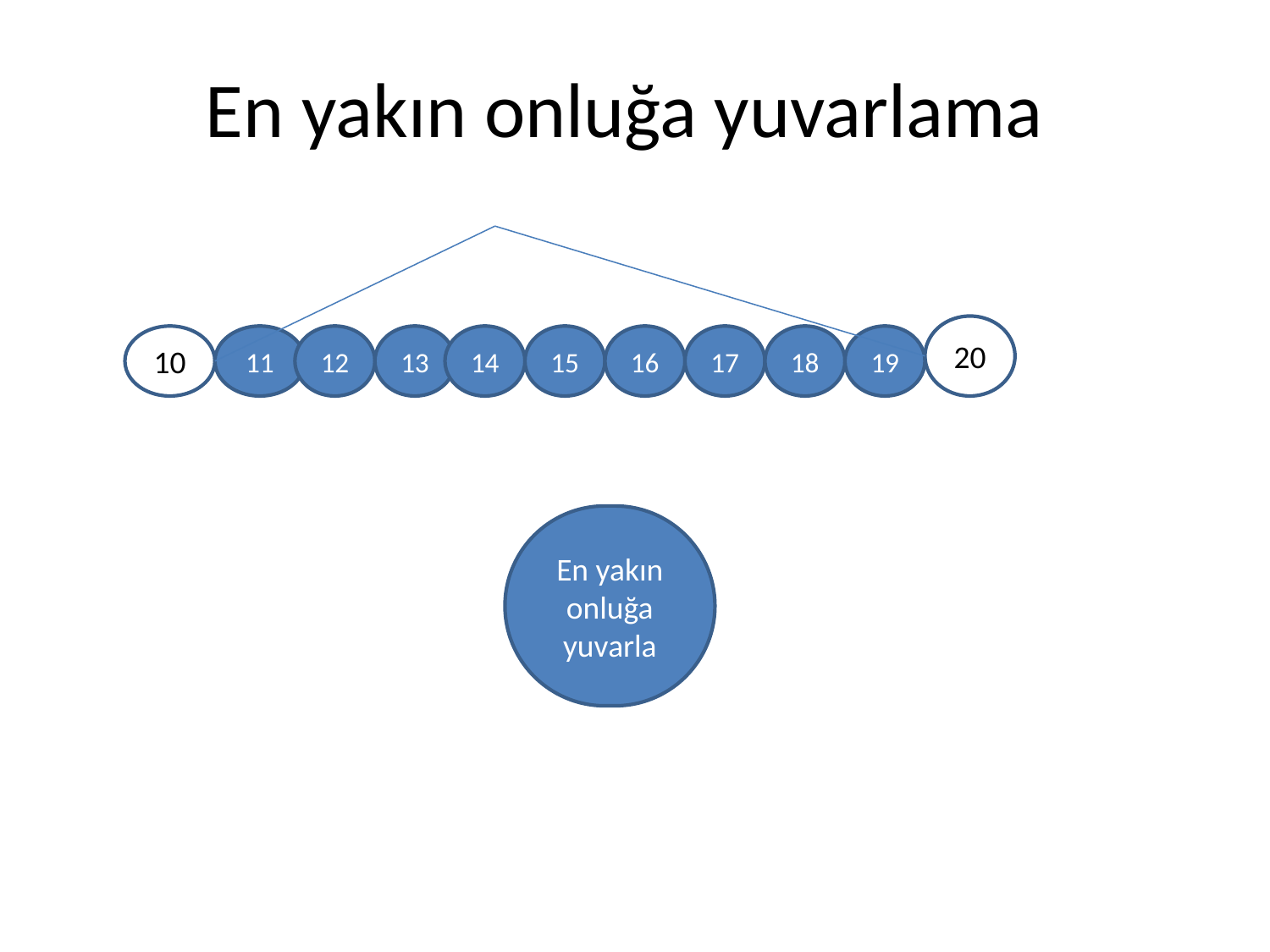

# En yakın onluğa yuvarlama
20
10
11
12
13
14
15
16
17
18
19
En yakın onluğa yuvarla